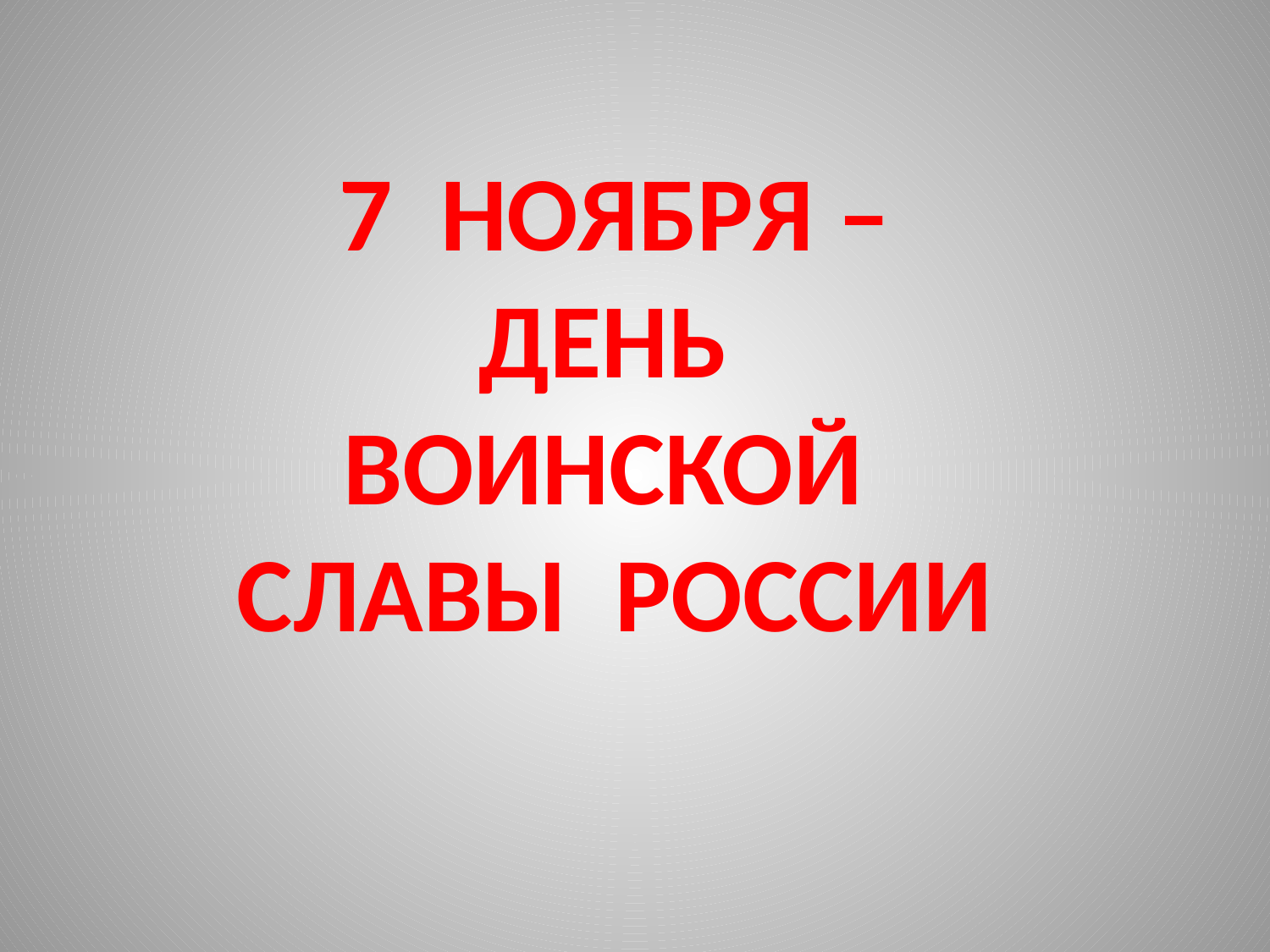

7  НОЯБРЯ – ДЕНЬ  ВОИНСКОЙ  СЛАВЫ  РОССИИ